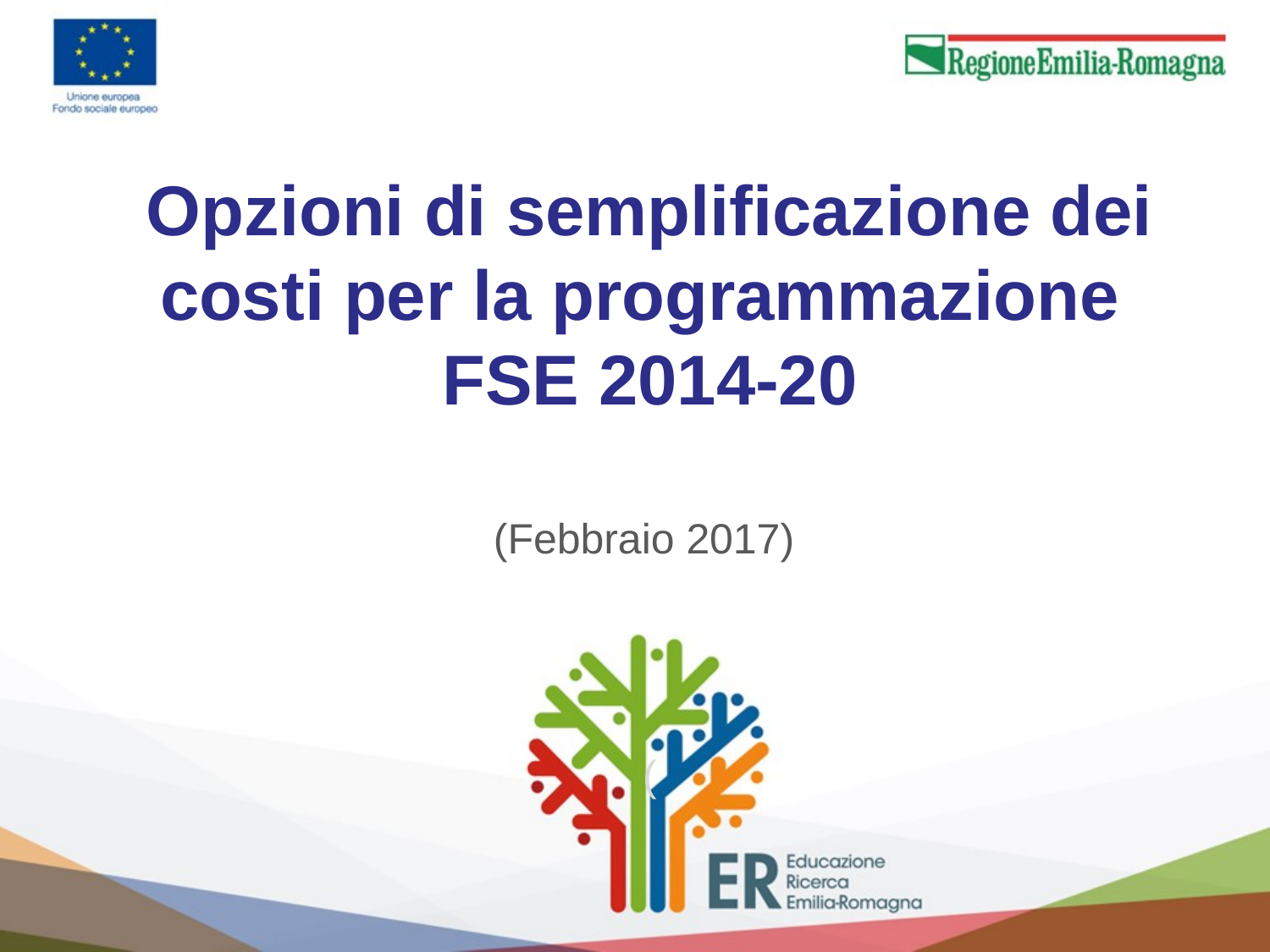

# Opzioni di semplificazione dei costi per la programmazione FSE 2014-20 (Febbraio 2017) (